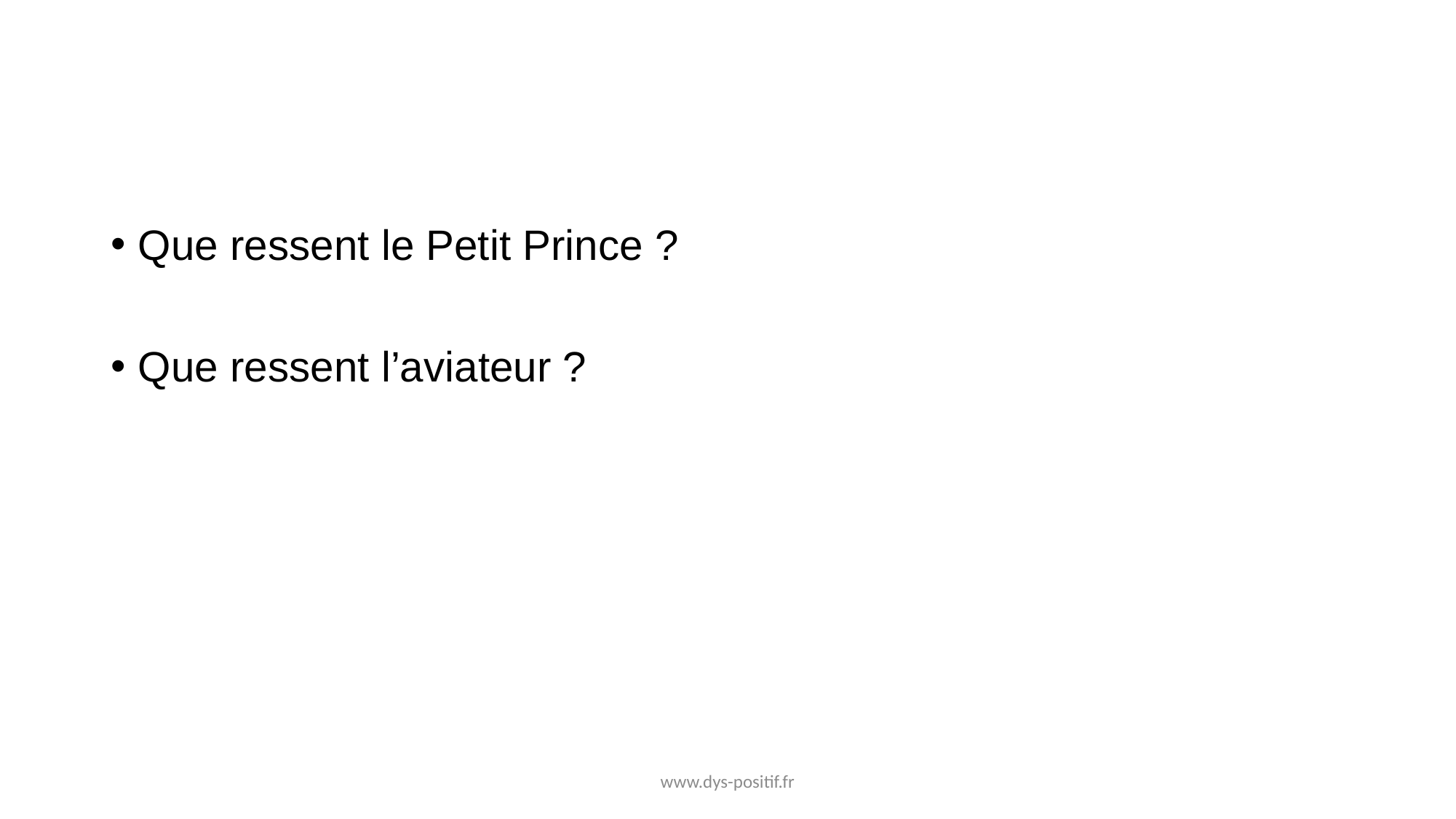

Que ressent le Petit Prince ?

Que ressent l’aviateur ?
www.dys-positif.fr